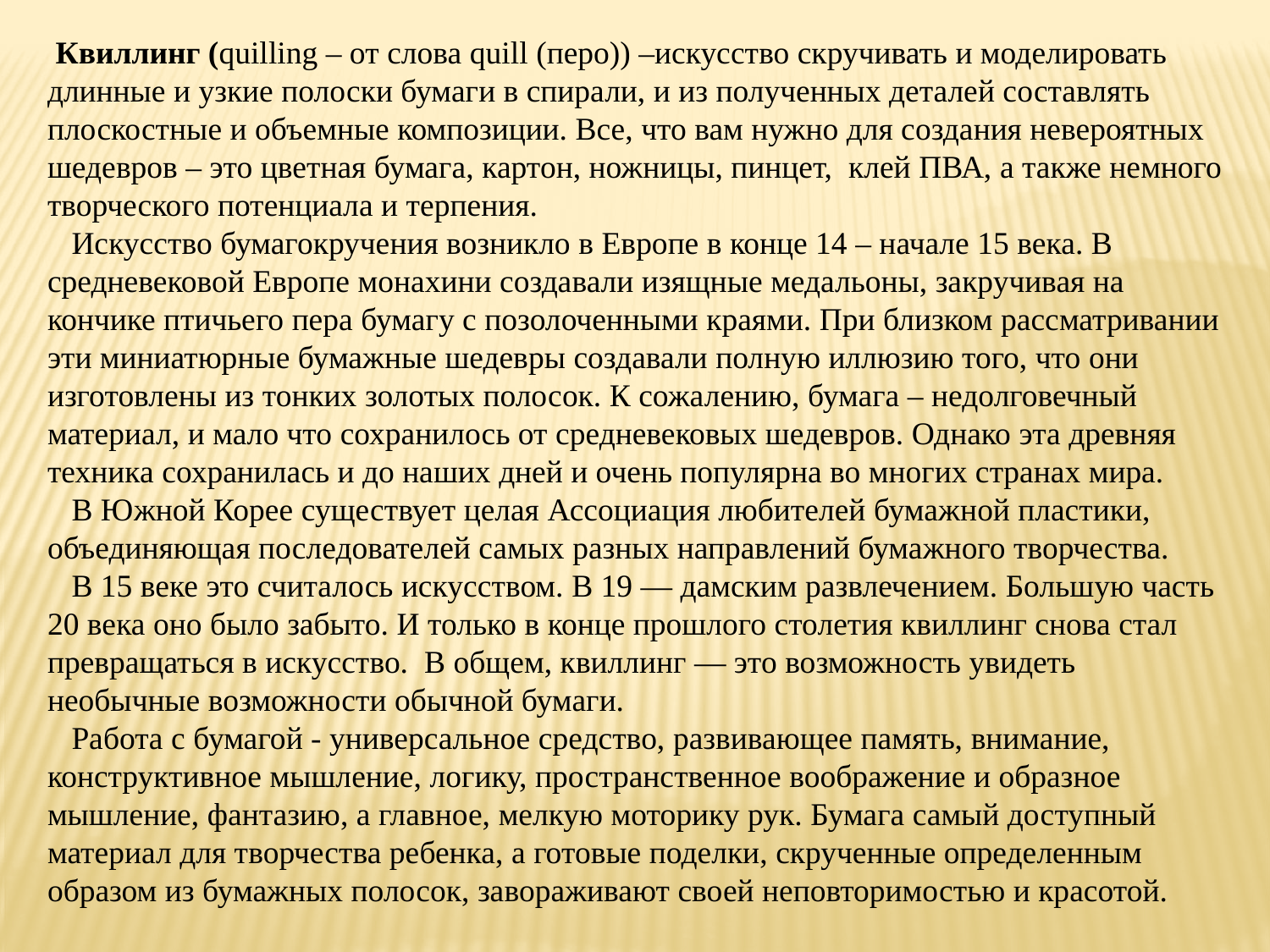

Квиллинг (quilling – от слова quill (перо)) –искусство скручивать и моделировать длинные и узкие полоски бумаги в спирали, и из полученных деталей составлять плоскостные и объемные композиции. Все, что вам нужно для создания невероятных шедевров – это цветная бумага, картон, ножницы, пинцет,  клей ПВА, а также немного творческого потенциала и терпения.
   Искусство бумагокручения возникло в Европе в конце 14 – начале 15 века. В средневековой Европе монахини создавали изящные медальоны, закручивая на кончике птичьего пера бумагу с позолоченными краями. При близком рассматривании эти миниатюрные бумажные шедевры создавали полную иллюзию того, что они изготовлены из тонких золотых полосок. К сожалению, бумага – недолговечный материал, и мало что сохранилось от средневековых шедевров. Однако эта древняя техника сохранилась и до наших дней и очень популярна во многих странах мира.
   В Южной Корее существует целая Ассоциация любителей бумажной пластики, объединяющая последователей самых разных направлений бумажного творчества.
   В 15 веке это считалось искусством. В 19 — дамским развлечением. Большую часть 20 века оно было забыто. И только в конце прошлого столетия квиллинг снова стал превращаться в искусство.  В общем, квиллинг — это возможность увидеть необычные возможности обычной бумаги.
   Работа с бумагой - универсальное средство, развивающее память, внимание, конструктивное мышление, логику, пространственное воображение и образное мышление, фантазию, а главное, мелкую моторику рук. Бумага самый доступный материал для творчества ребенка, а готовые поделки, скрученные определенным образом из бумажных полосок, завораживают своей неповторимостью и красотой.